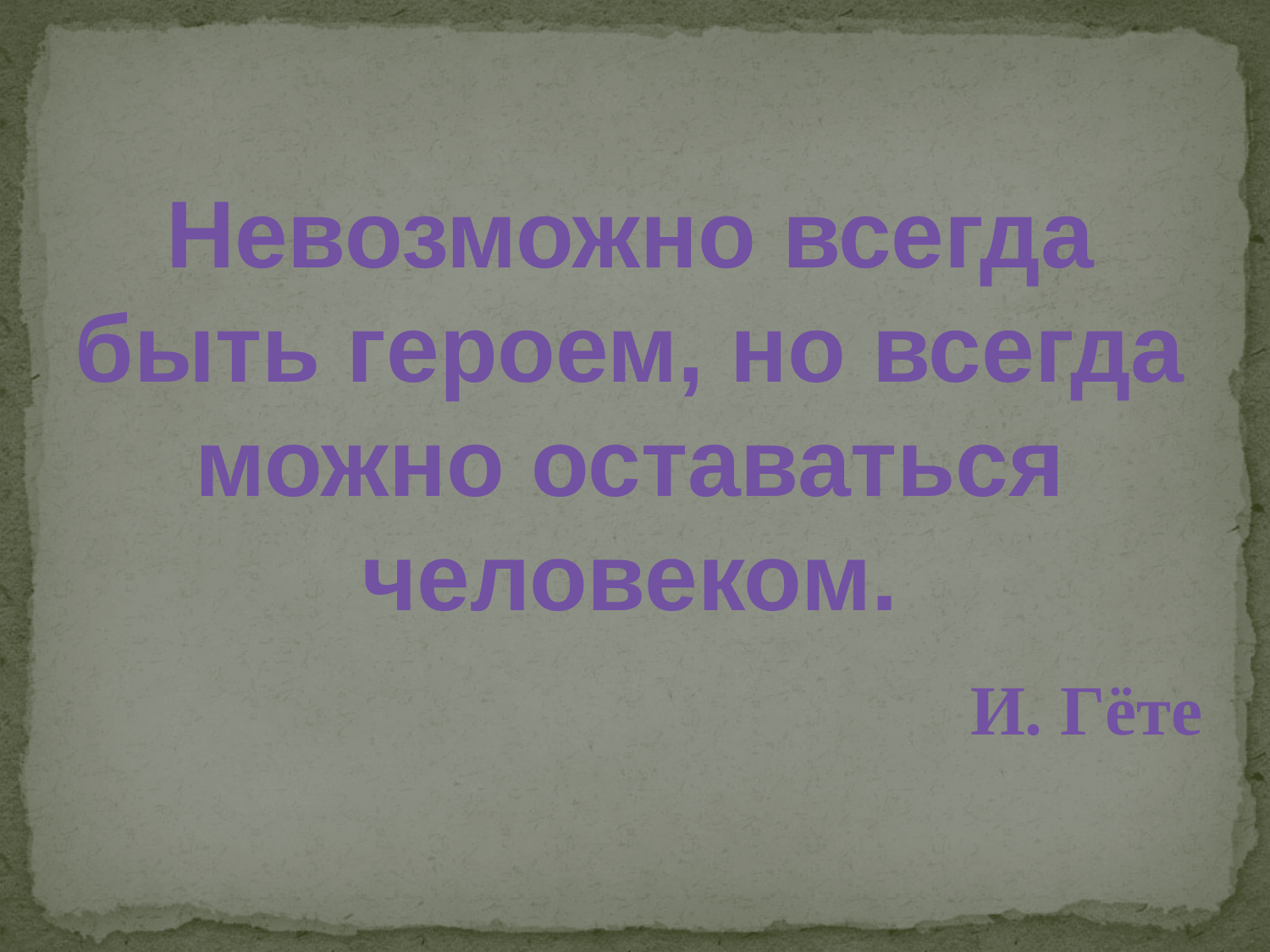

Невозможно всегда быть героем, но всегда можно оставаться человеком.
И. Гёте